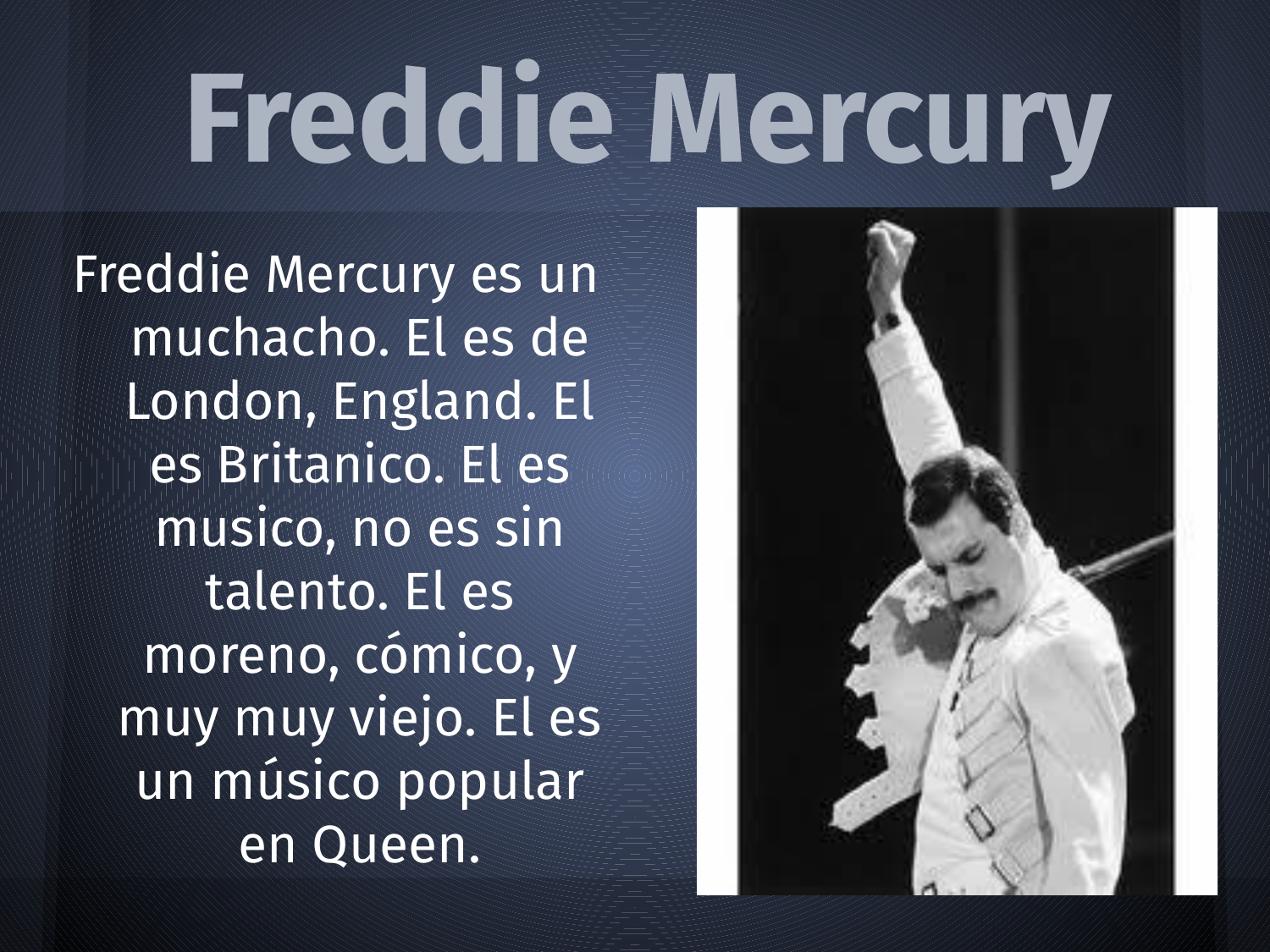

# Freddie Mercury

Freddie Mercury es un muchacho. El es de London, England. El es Britanico. El es musico, no es sin talento. El es moreno, cómico, y muy muy viejo. El es un músico popular en Queen.